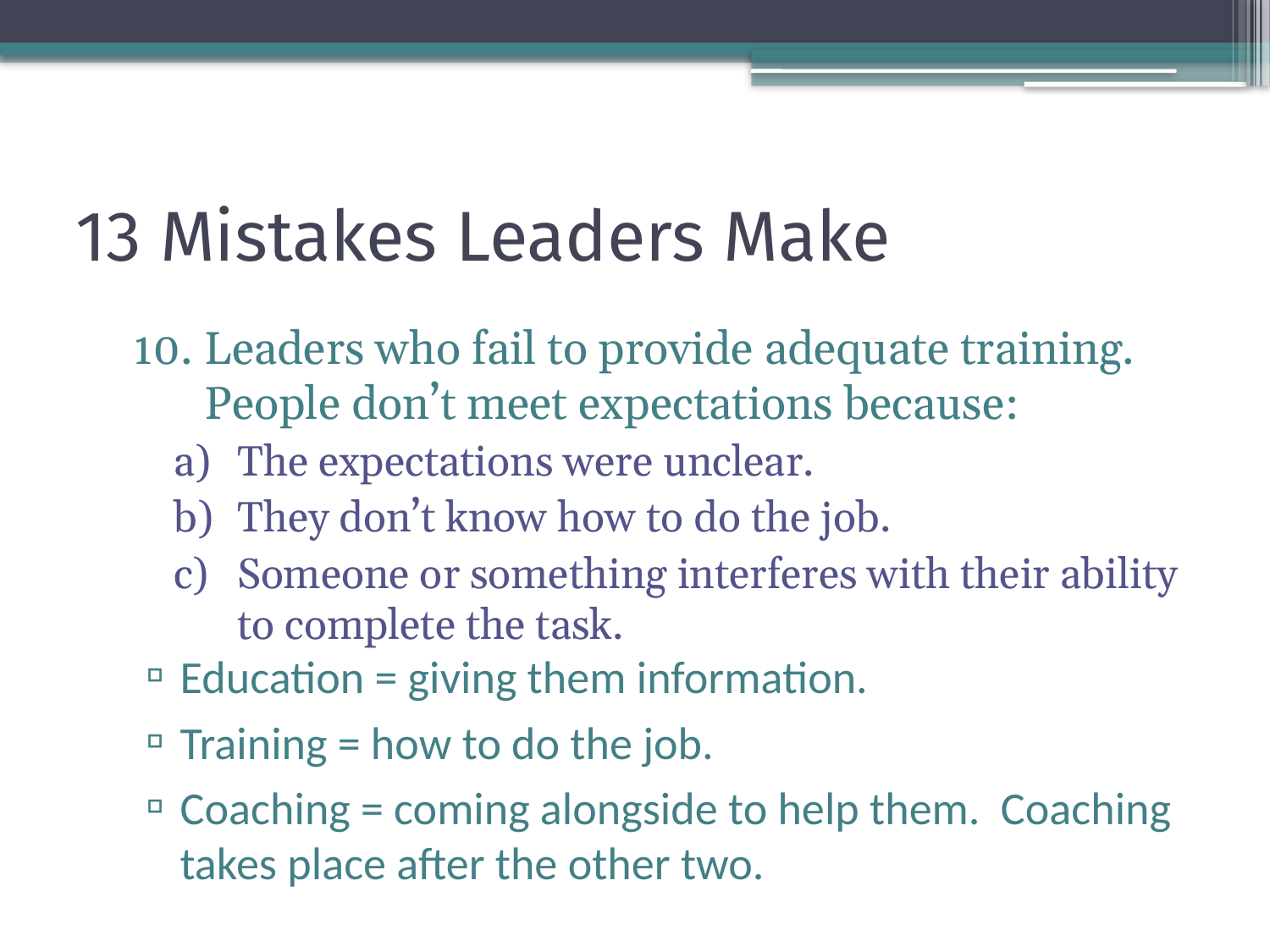

# 13 Mistakes Leaders Make
Leaders who fail to provide adequate training.  People don’t meet expectations because:
The expectations were unclear.
They don’t know how to do the job.
Someone or something interferes with their ability to complete the task.
Education = giving them information.
Training = how to do the job.
Coaching = coming alongside to help them.  Coaching takes place after the other two.